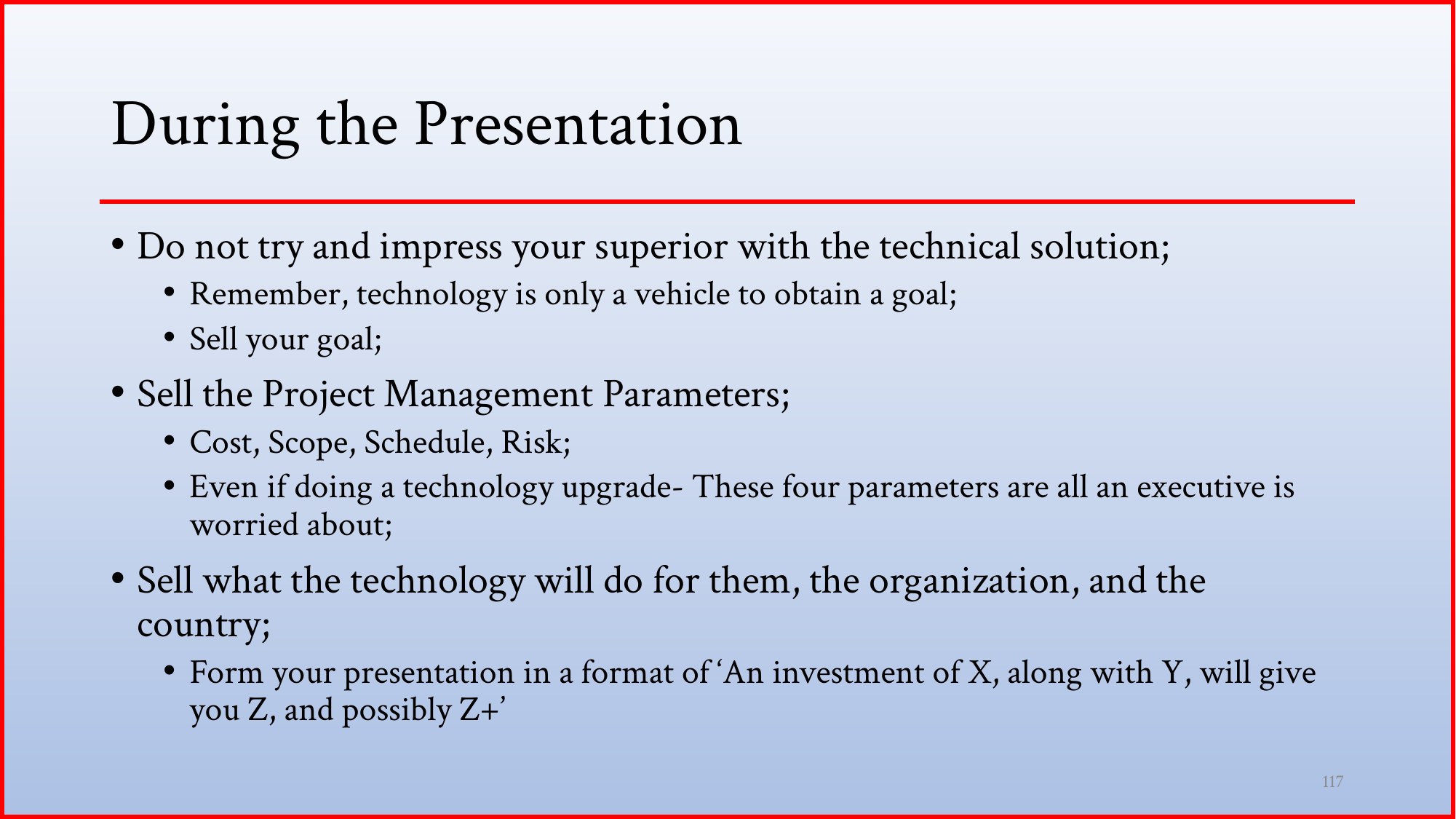

# During the Presentation
Do not try and impress your superior with the technical solution;
Remember, technology is only a vehicle to obtain a goal;
Sell your goal;
Sell the Project Management Parameters;
Cost, Scope, Schedule, Risk;
Even if doing a technology upgrade- These four parameters are all an executive is worried about;
Sell what the technology will do for them, the organization, and the country;
Form your presentation in a format of ‘An investment of X, along with Y, will give you Z, and possibly Z+’
117